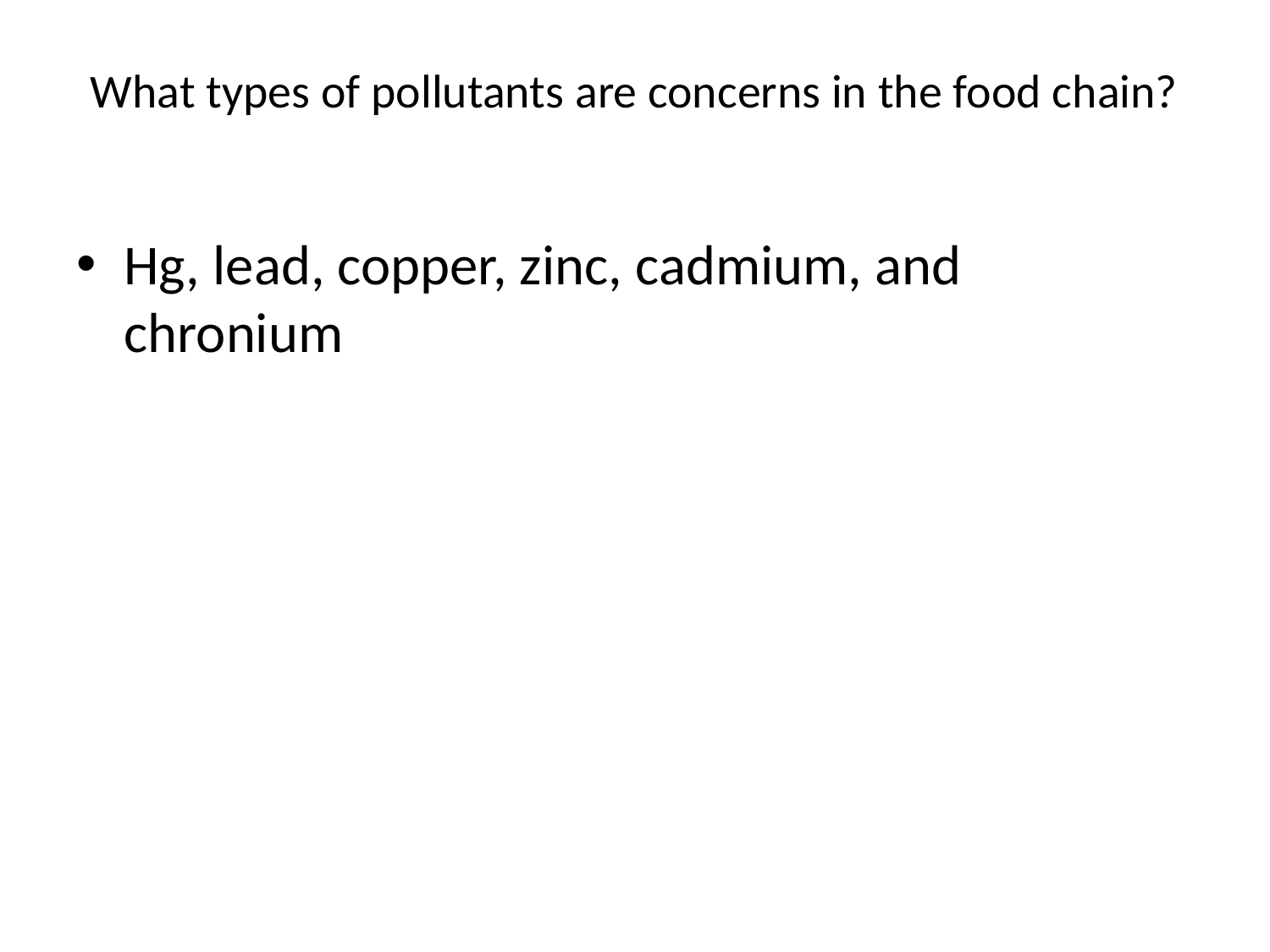

# What types of pollutants are concerns in the food chain?
Hg, lead, copper, zinc, cadmium, and chronium